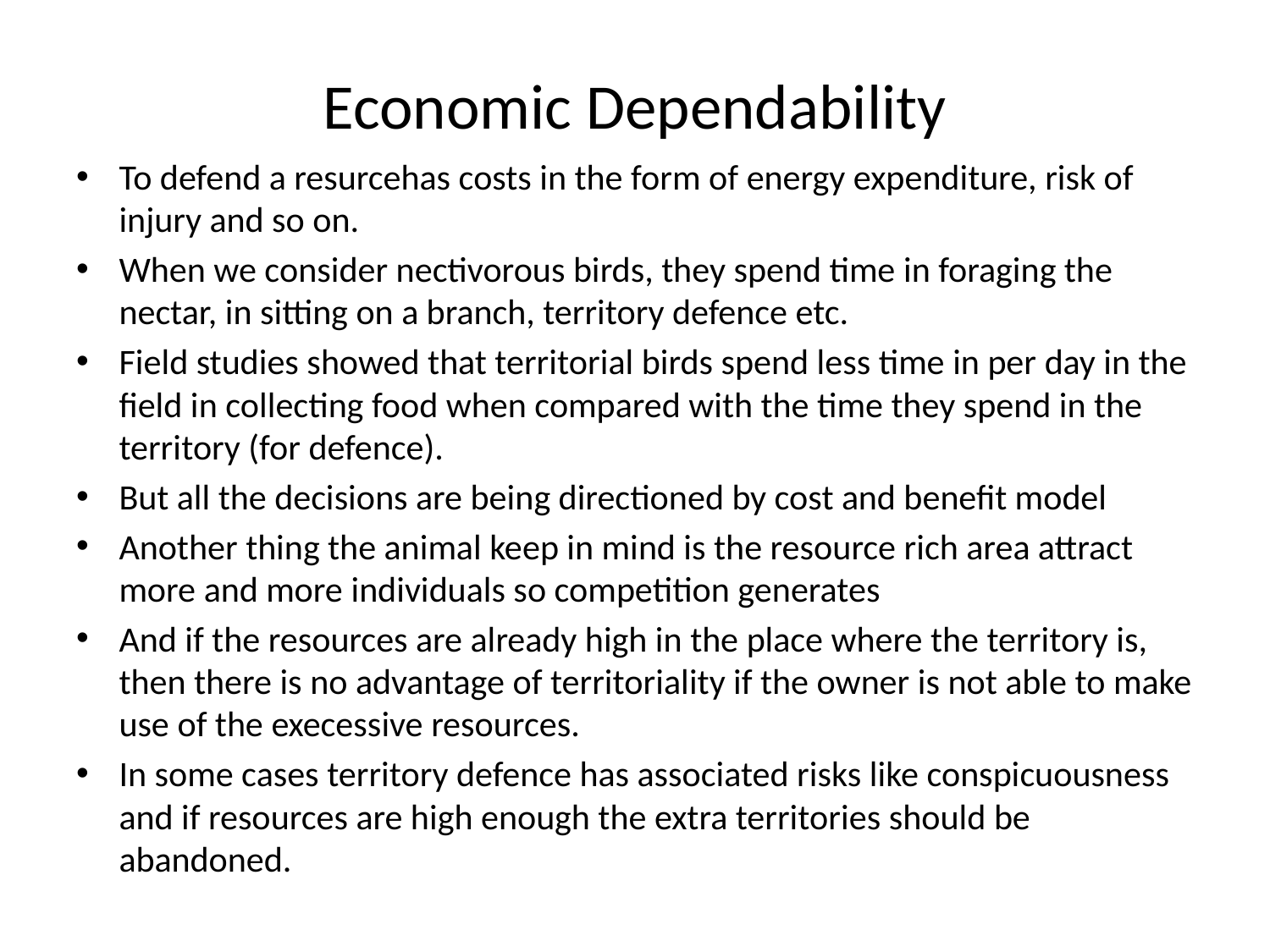

# Economic Dependability
To defend a resurcehas costs in the form of energy expenditure, risk of injury and so on.
When we consider nectivorous birds, they spend time in foraging the nectar, in sitting on a branch, territory defence etc.
Field studies showed that territorial birds spend less time in per day in the field in collecting food when compared with the time they spend in the territory (for defence).
But all the decisions are being directioned by cost and benefit model
Another thing the animal keep in mind is the resource rich area attract more and more individuals so competition generates
And if the resources are already high in the place where the territory is, then there is no advantage of territoriality if the owner is not able to make use of the execessive resources.
In some cases territory defence has associated risks like conspicuousness and if resources are high enough the extra territories should be abandoned.